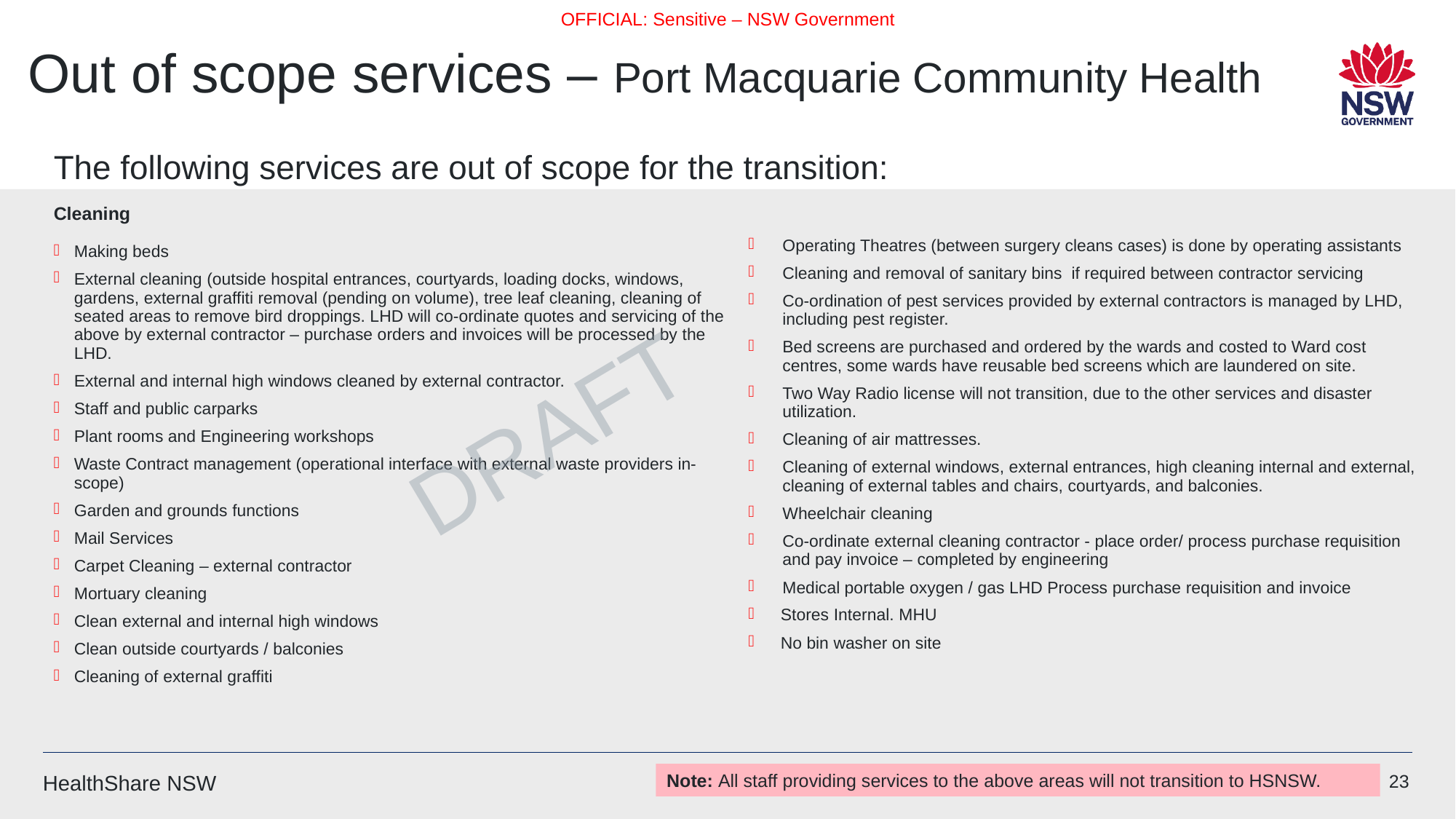

# Out of scope services – Port Macquarie Community Health
The following services are out of scope for the transition:
| Cleaning Making beds External cleaning (outside hospital entrances, courtyards, loading docks, windows, gardens, external graffiti removal (pending on volume), tree leaf cleaning, cleaning of seated areas to remove bird droppings. LHD will co-ordinate quotes and servicing of the above by external contractor – purchase orders and invoices will be processed by the LHD. External and internal high windows cleaned by external contractor. Staff and public carparks Plant rooms and Engineering workshops Waste Contract management (operational interface with external waste providers in-scope) Garden and grounds functions Mail Services Carpet Cleaning – external contractor Mortuary cleaning Clean external and internal high windows Clean outside courtyards / balconies Cleaning of external graffiti | Operating Theatres (between surgery cleans cases) is done by operating assistants Cleaning and removal of sanitary bins if required between contractor servicing Co-ordination of pest services provided by external contractors is managed by LHD, including pest register. Bed screens are purchased and ordered by the wards and costed to Ward cost centres, some wards have reusable bed screens which are laundered on site. Two Way Radio license will not transition, due to the other services and disaster utilization. Cleaning of air mattresses. Cleaning of external windows, external entrances, high cleaning internal and external, cleaning of external tables and chairs, courtyards, and balconies. Wheelchair cleaning Co-ordinate external cleaning contractor - place order/ process purchase requisition and pay invoice – completed by engineering Medical portable oxygen / gas LHD Process purchase requisition and invoice Stores Internal. MHU No bin washer on site |
| --- | --- |
DRAFT
Note: All staff providing services to the above areas will not transition to HSNSW.
HealthShare NSW
23